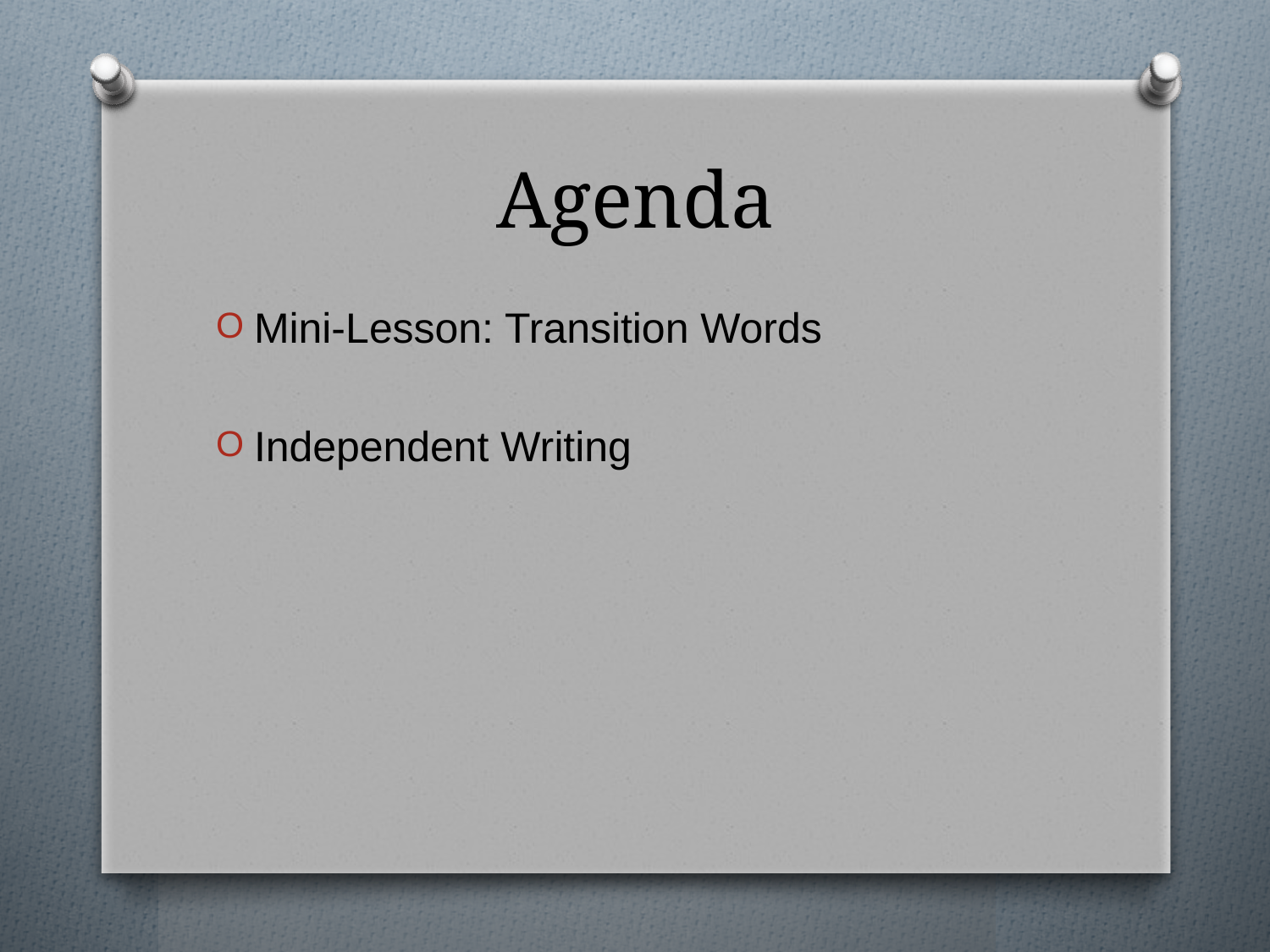

# Agenda
Mini-Lesson: Transition Words

Independent Writing